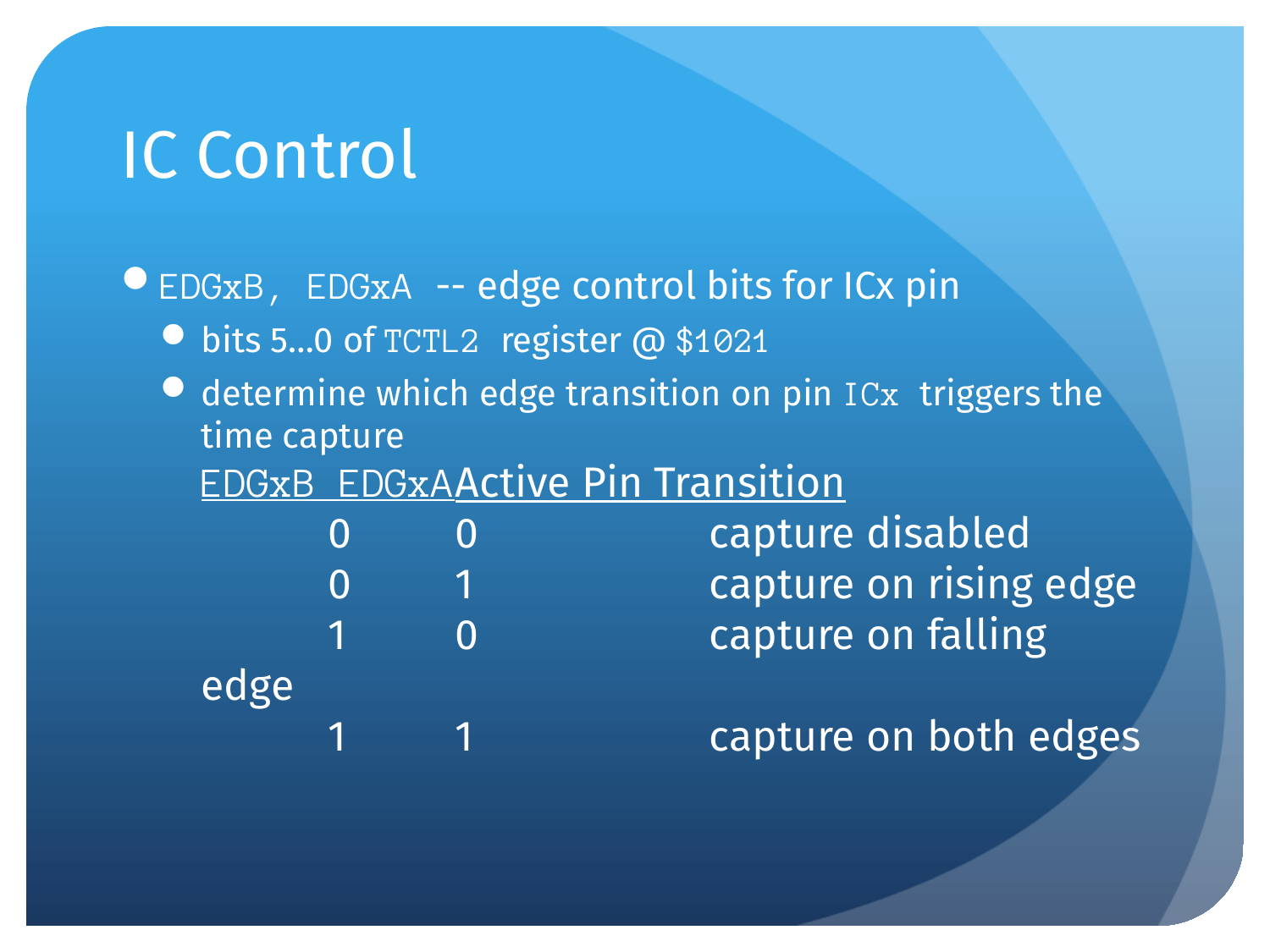

# IC Control
EDGxB, EDGxA -- edge control bits for ICx pin
bits 5…0 of TCTL2 register @ $1021
determine which edge transition on pin ICx triggers the time capture
EDGxB EDGxA	Active Pin Transition
	0	0		capture disabled
	0	1		capture on rising edge
	1	0		capture on falling edge
	1	1		capture on both edges